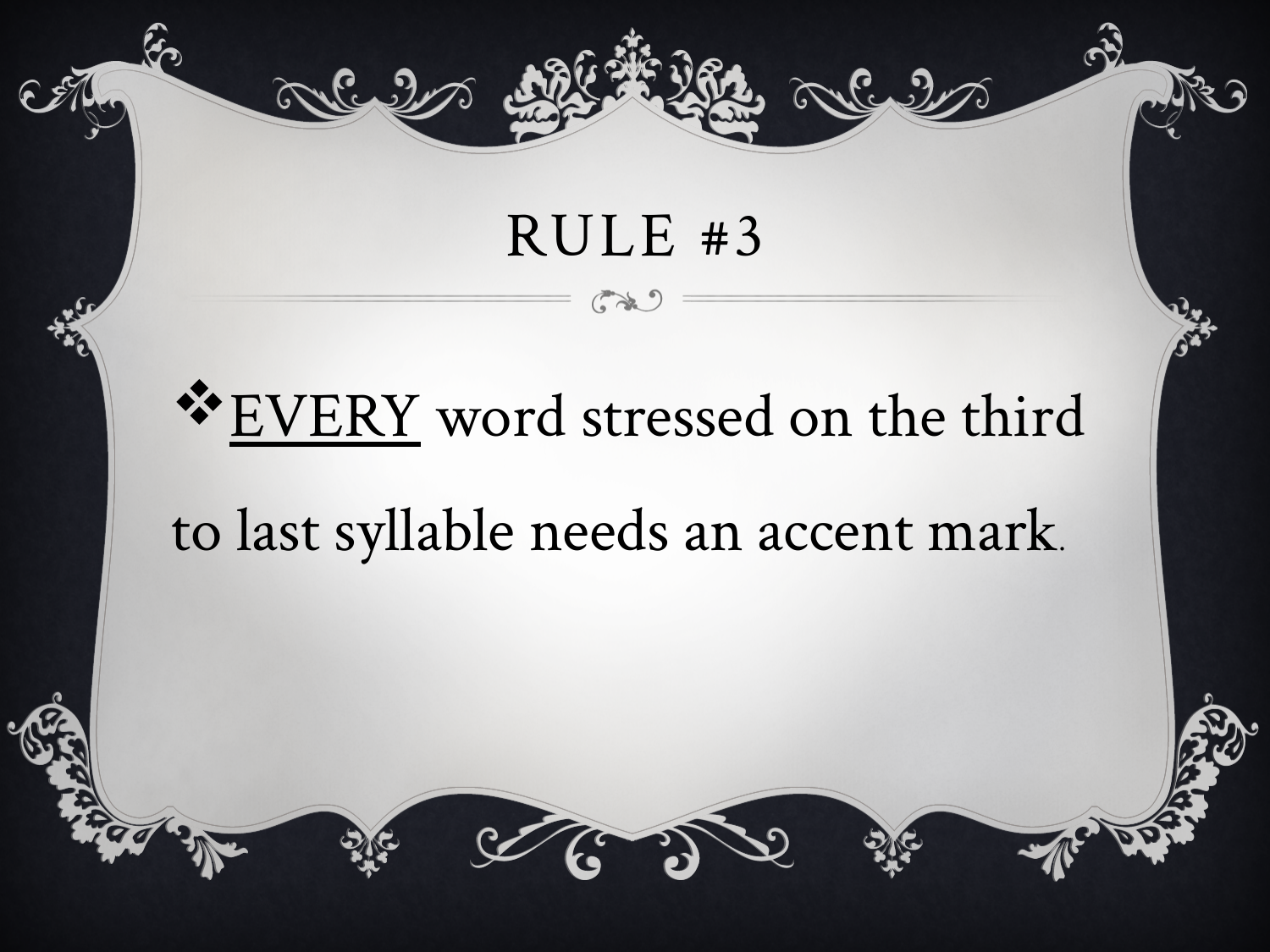

# Rule #3
EVERY word stressed on the third to last syllable needs an accent mark.